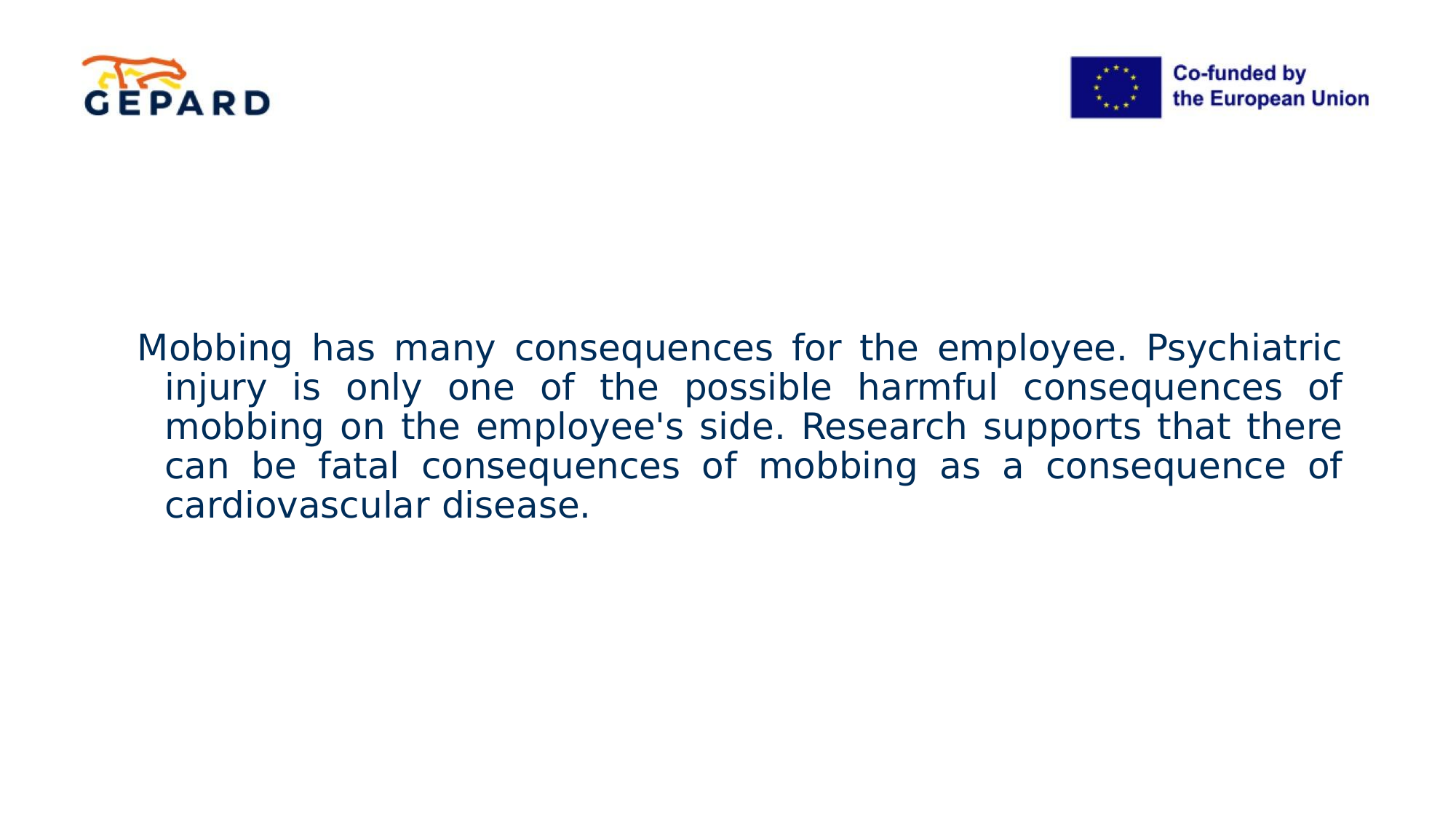

#
Mobbing has many consequences for the employee. Psychiatric injury is only one of the possible harmful consequences of mobbing on the employee's side. Research supports that there can be fatal consequences of mobbing as a consequence of cardiovascular disease.